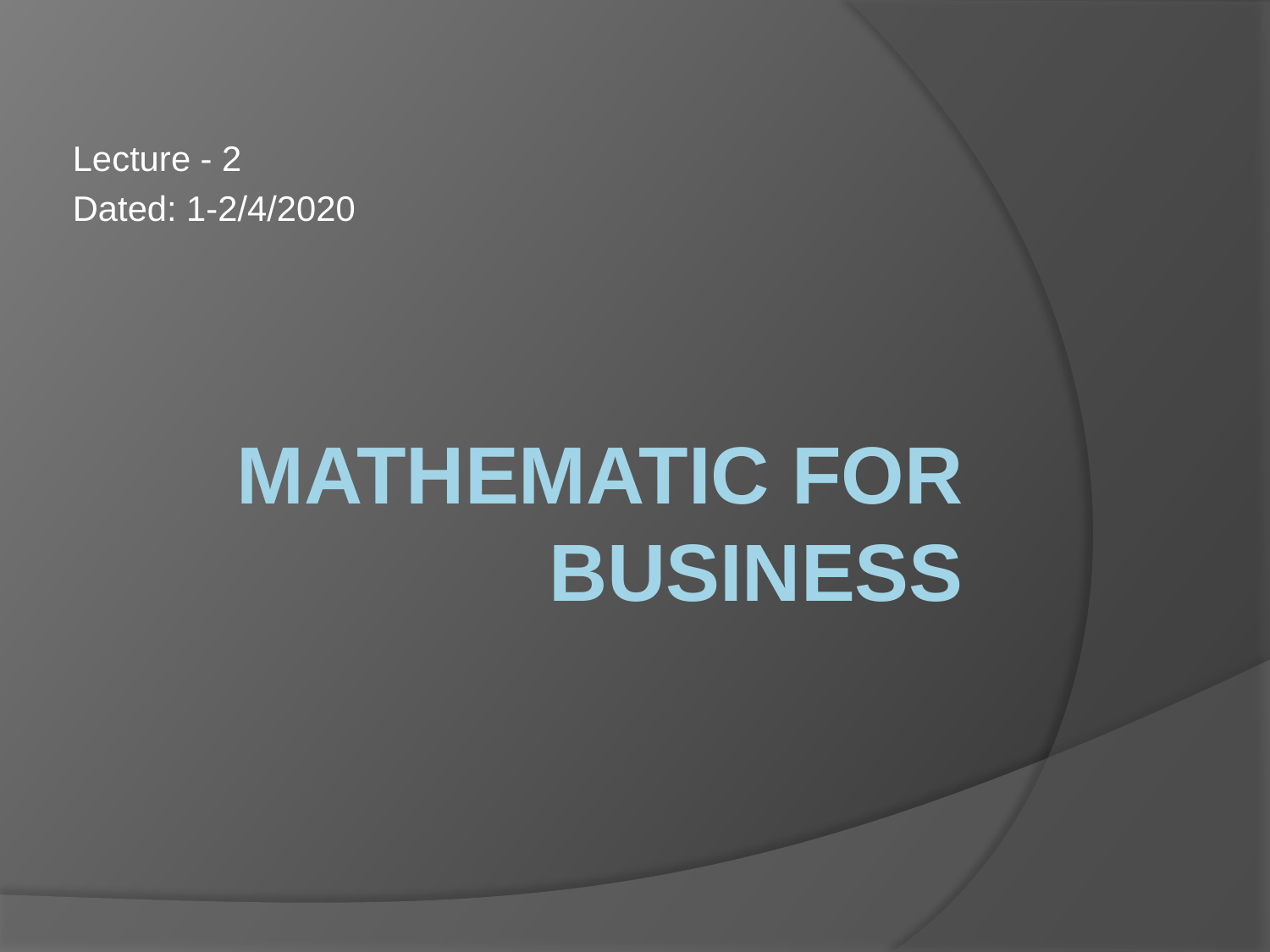

Lecture - 2
Dated: 1-2/4/2020
# Mathematic for business